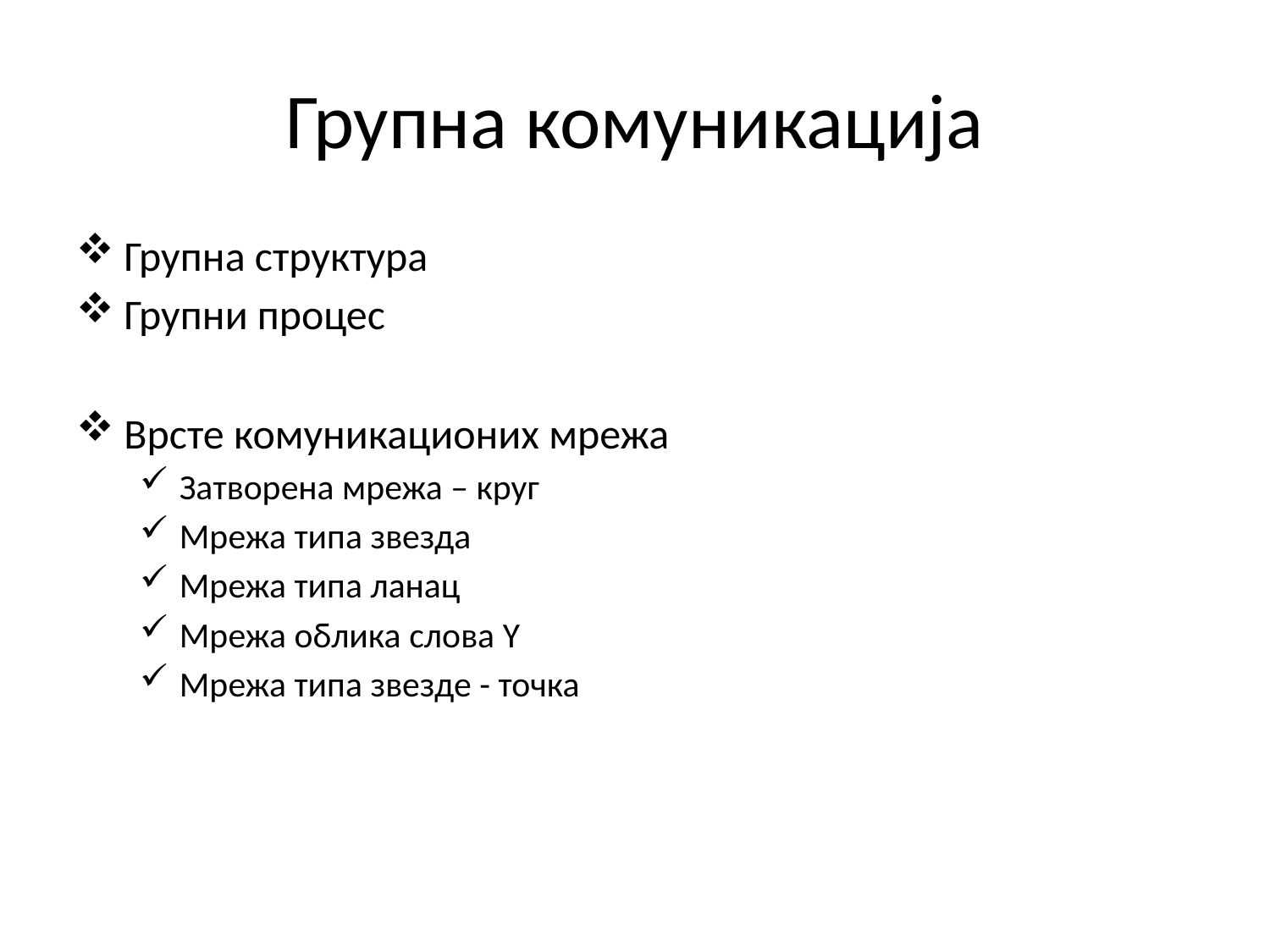

# Групна комуникација
Групна структура
Групни процес

Врсте комуникационих мрежа
Затворена мрежа – круг
Мрежа типа звезда
Мрежа типа ланац
Мрежа облика слова Y
Мрежа типа звезде - точка